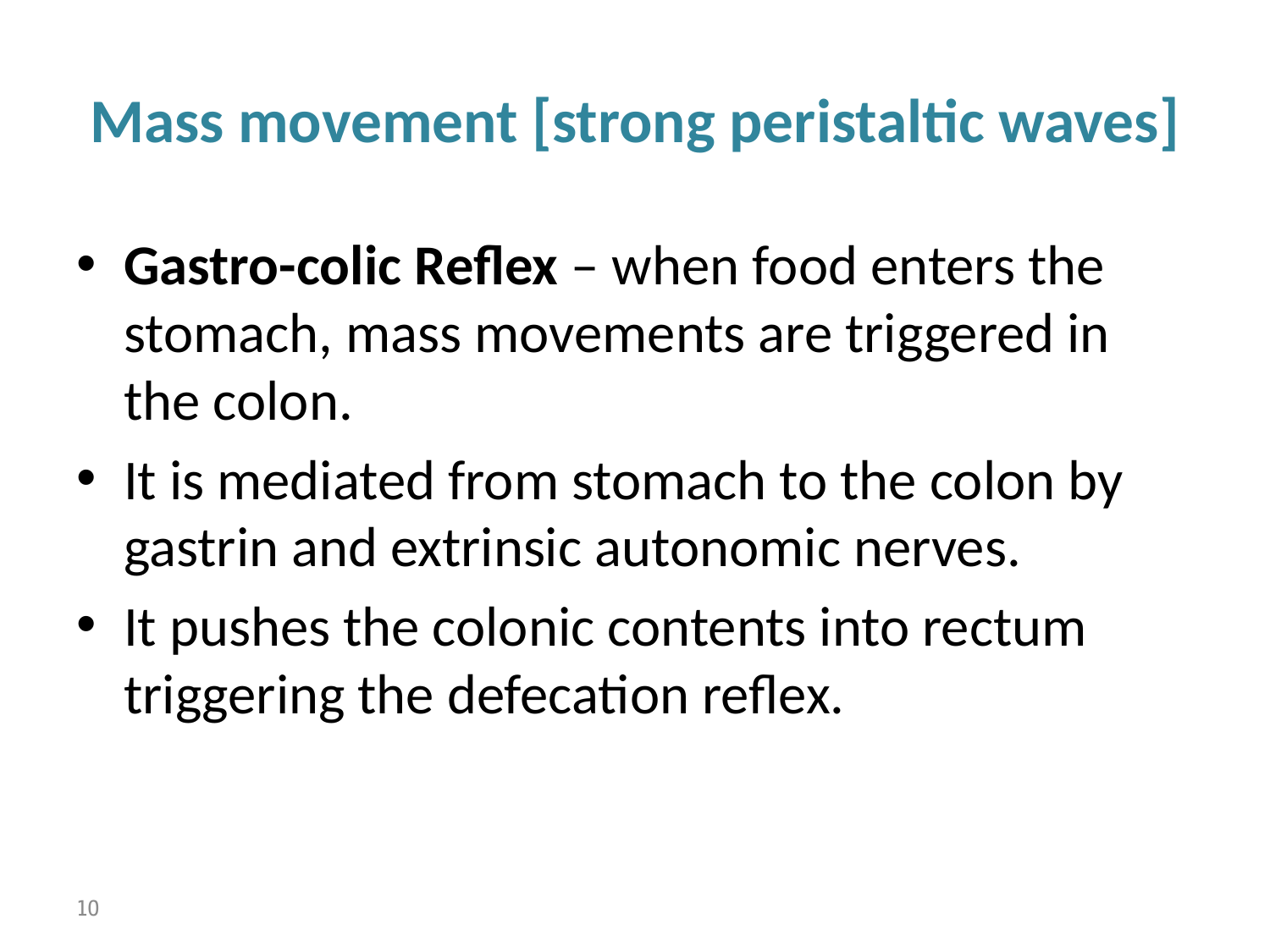

# Mass movement [strong peristaltic waves]
Gastro-colic Reflex – when food enters the stomach, mass movements are triggered in the colon.
It is mediated from stomach to the colon by gastrin and extrinsic autonomic nerves.
It pushes the colonic contents into rectum triggering the defecation reflex.
10